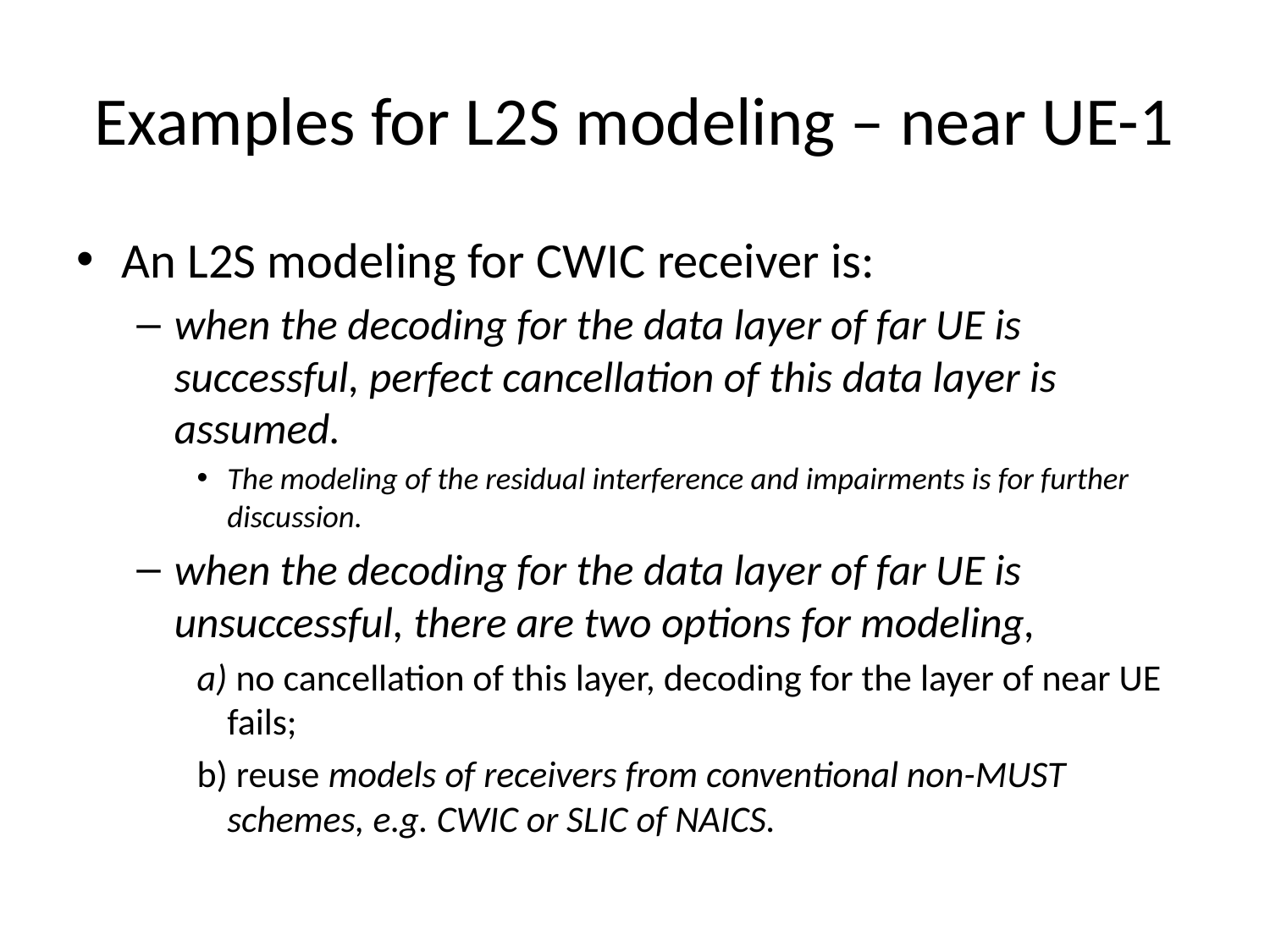

# Examples for L2S modeling – near UE-1
An L2S modeling for CWIC receiver is:
when the decoding for the data layer of far UE is successful, perfect cancellation of this data layer is assumed.
The modeling of the residual interference and impairments is for further discussion.
when the decoding for the data layer of far UE is unsuccessful, there are two options for modeling,
a) no cancellation of this layer, decoding for the layer of near UE fails;
b) reuse models of receivers from conventional non-MUST schemes, e.g. CWIC or SLIC of NAICS.